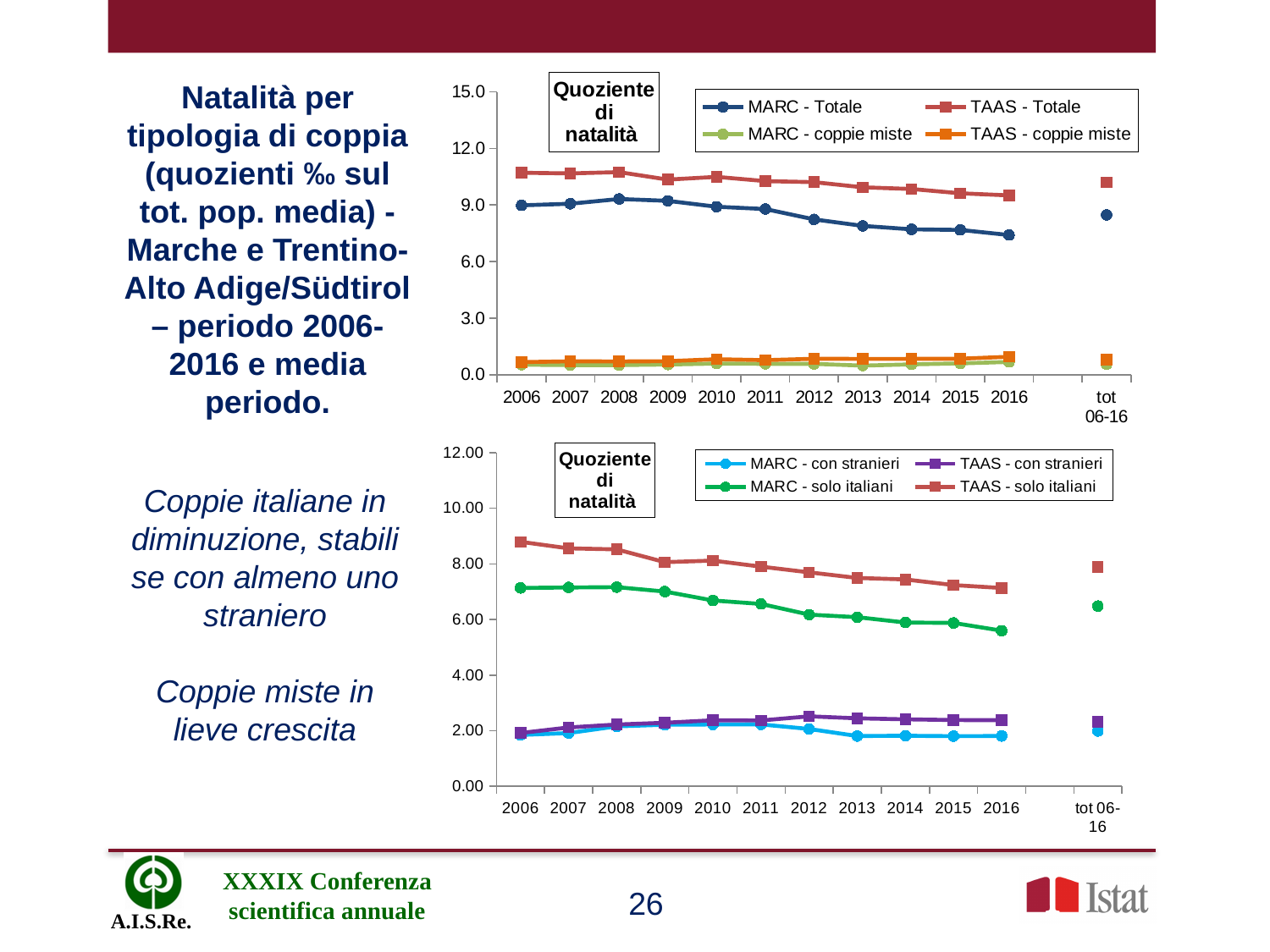

Natalità per tipologia di coppia (quozienti ‰ sul tot. pop. media) - Marche e Trentino-Alto Adige/Südtirol – periodo 2006-2016 e media periodo.

### Chart: Quoziente
di
natalità

| Category | MARC - Totale | TAAS - Totale | MARC - coppie miste | TAAS - coppie miste |
|---|---|---|---|---|
| 2006 | 8.980874454955478 | 10.7092355157817 | 0.5269272711605375 | 0.662822766143296 |
| 2007 | 9.066726587422341 | 10.674743086222808 | 0.5050900432733111 | 0.7074527852705933 |
| 2008 | 9.31940358668403 | 10.745001234263144 | 0.5041718928057976 | 0.6980992347568501 |
| 2009 | 9.221069401035514 | 10.346450205937066 | 0.5374617596922324 | 0.7134134929946215 |
| 2010 | 8.90787061378736 | 10.492187518916786 | 0.5875431256974275 | 0.8174472690820426 |
| 2011 | 8.7859813575256 | 10.266280122647412 | 0.5715883603588874 | 0.7665463250467311 |
| 2012 | 8.236323105226028 | 10.211927705544646 | 0.5722909428639111 | 0.8409254239303211 |
| 2013 | 7.892087675374795 | 9.938298019846952 | 0.4796189385574573 | 0.8338493094685406 |
| 2014 | 7.710215487829316 | 9.848621805046067 | 0.5451146834952032 | 0.8370094846840076 |
| 2015 | 7.678665834234919 | 9.620431784499301 | 0.5945941055042611 | 0.8436320440201904 |
| 2016 | 7.406693540510486 | 9.508906056306827 | 0.673630762731086 | 0.9464599663459953 |
|  | None | None | None | None |
| tot 06-16 | 8.472173499915025 | 10.206463838042556 | 0.5544475832901091 | 0.7895622933477877 |

### Chart: Quoziente
di
natalità

| Category | MARC - con stranieri | TAAS - con stranieri | MARC - solo italiani | TAAS - solo italiani |
|---|---|---|---|---|
| 2006 | 1.8462263786527104 | 1.916729858801574 | 7.134648076302766 | 8.792505656980126 |
| 2007 | 1.9148874143811778 | 2.1163629932247408 | 7.1518391730411635 | 8.558380092998068 |
| 2008 | 2.1553672435373814 | 2.2226610713404096 | 7.164036343146648 | 8.522340162922736 |
| 2009 | 2.215422516626116 | 2.284877735097843 | 7.005646884409398 | 8.061572470839224 |
| 2010 | 2.223447514894186 | 2.3748586537786354 | 6.6844230988931725 | 8.11732886513815 |
| 2011 | 2.22601551009233 | 2.3666753457716565 | 6.559965847433269 | 7.899604776875756 |
| 2012 | 2.0616732607588912 | 2.516010205161639 | 6.174649844467136 | 7.695917500383008 |
| 2013 | 1.8080923915201048 | 2.4441729759192543 | 6.083995283854691 | 7.494125043927698 |
| 2014 | 1.8183376321790348 | 2.4085374967437767 | 5.891877855650281 | 7.440084308302289 |
| 2015 | 1.8025249567949826 | 2.3833551019404484 | 5.876140877439936 | 7.237076682558853 |
| 2016 | 1.8086791288357773 | 2.375576807960068 | 5.5980144116747095 | 7.133329248346759 |
|  | None | None | None | None |
| tot 06-16 | 1.9896962997457213 | 2.312869040900059 | 6.482477200169304 | 7.893594797142496 |
Coppie italiane in diminuzione, stabili se con almeno uno straniero

Coppie miste in lieve crescita
26